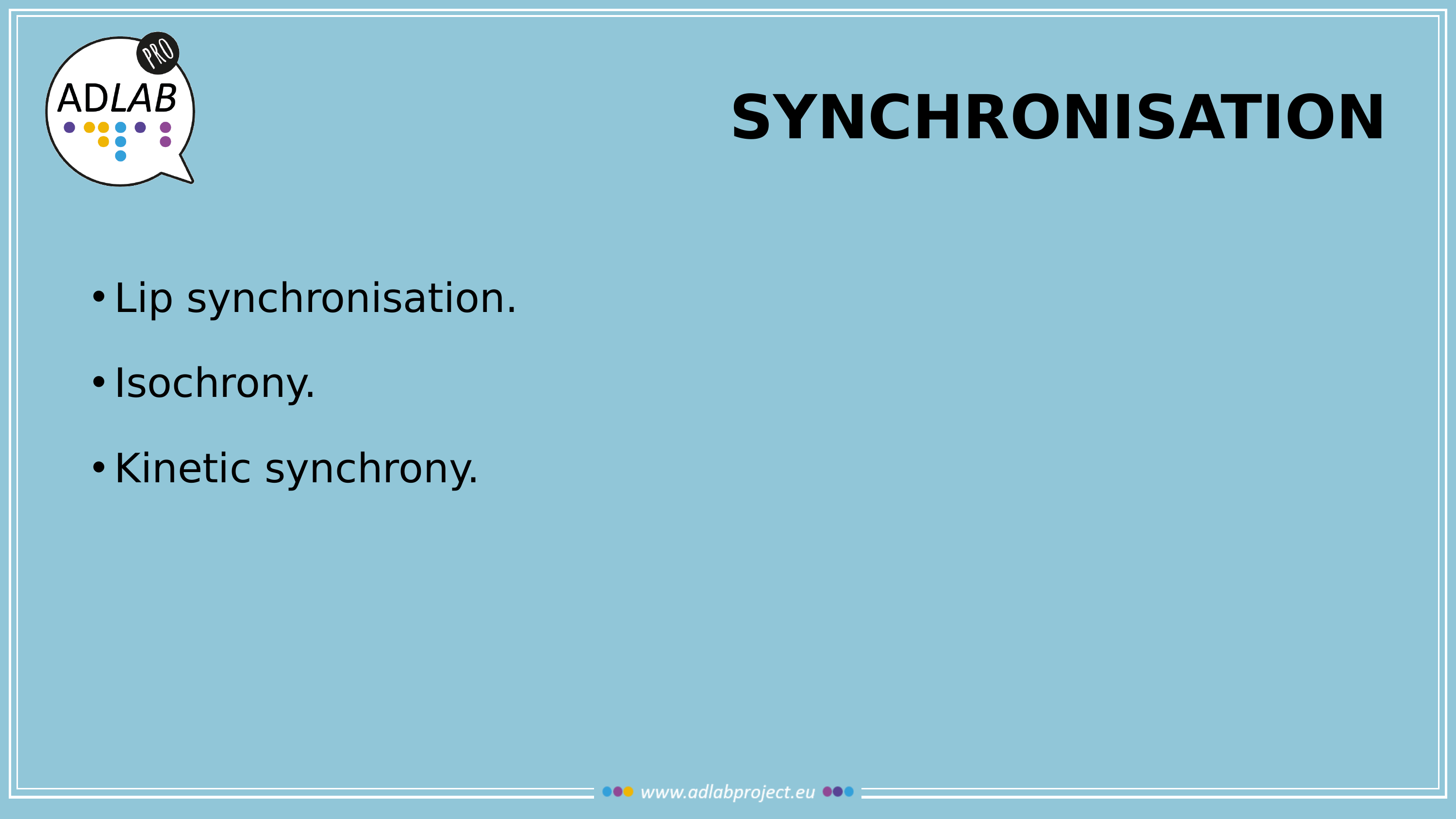

# SYNCHRONISATION
Lip synchronisation.
Isochrony.
Kinetic synchrony.